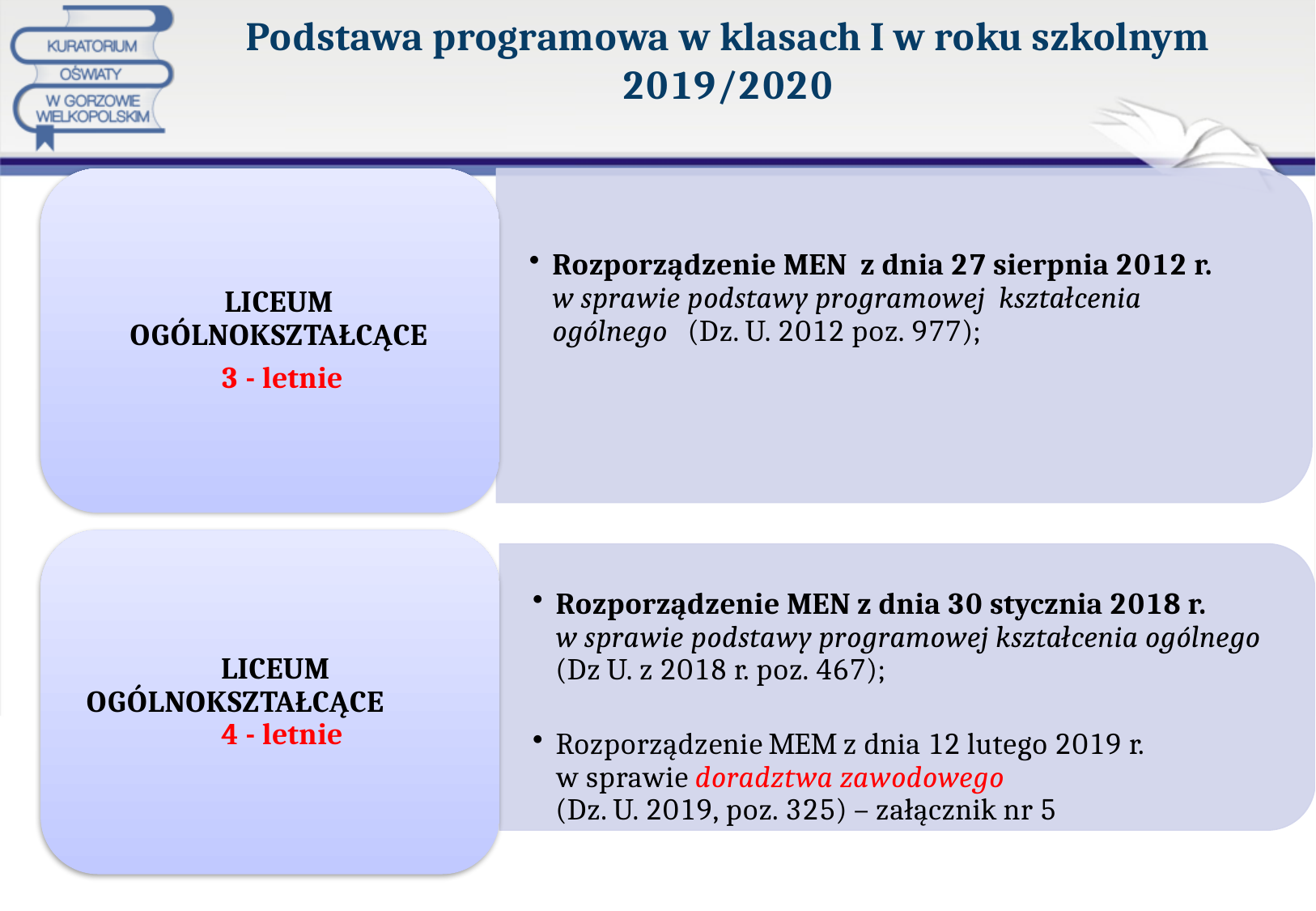

# Podstawa programowa w klasach I w roku szkolnym 2019/2020
Rozporządzenie MEN  z dnia 27 sierpnia 2012 r.
w sprawie podstawy programowej  kształcenia ogólnego   (Dz. U. 2012 poz. 977);

LICEUM OGÓLNOKSZTAŁCĄCE
 3 - letnie

Rozporządzenie MEN z dnia 30 stycznia 2018 r.
w sprawie podstawy programowej kształcenia ogólnego (Dz U. z 2018 r. poz. 467);

Rozporządzenie MEM z dnia 12 lutego 2019 r.
w sprawie doradztwa zawodowego
(Dz. U. 2019, poz. 325) – załącznik nr 5
LICEUM  OGÓLNOKSZTAŁCĄCE               4 - letnie